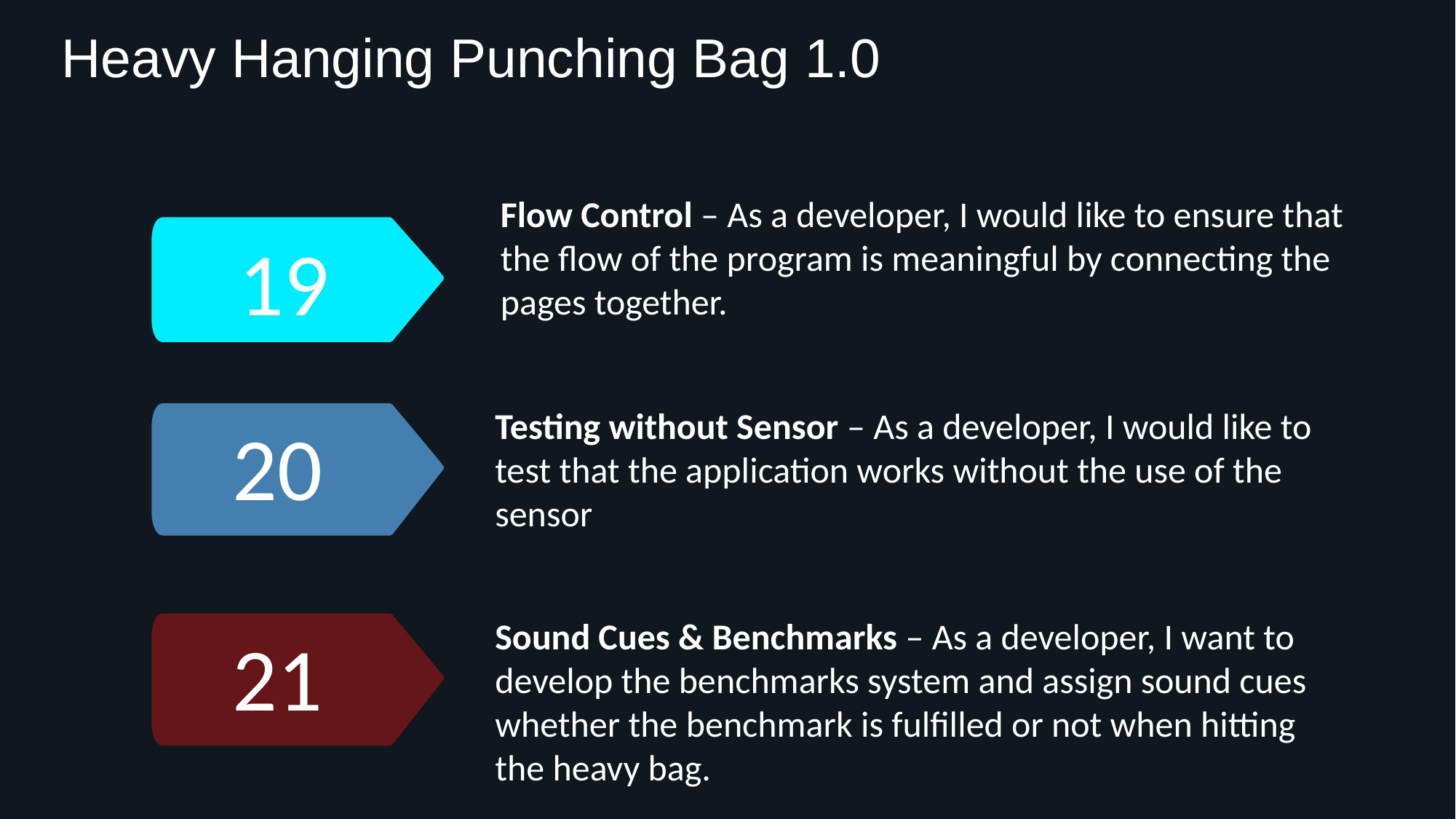

Heavy Hanging Punching Bag 1.0

Flow Control – As a developer, I would like to ensure that the flow of the program is meaningful by connecting the pages together.

19
Testing without Sensor – As a developer, I would like to test that the application works without the use of the sensor

20

Sound Cues & Benchmarks – As a developer, I want to develop the benchmarks system and assign sound cues whether the benchmark is fulfilled or not when hitting the heavy bag.

21